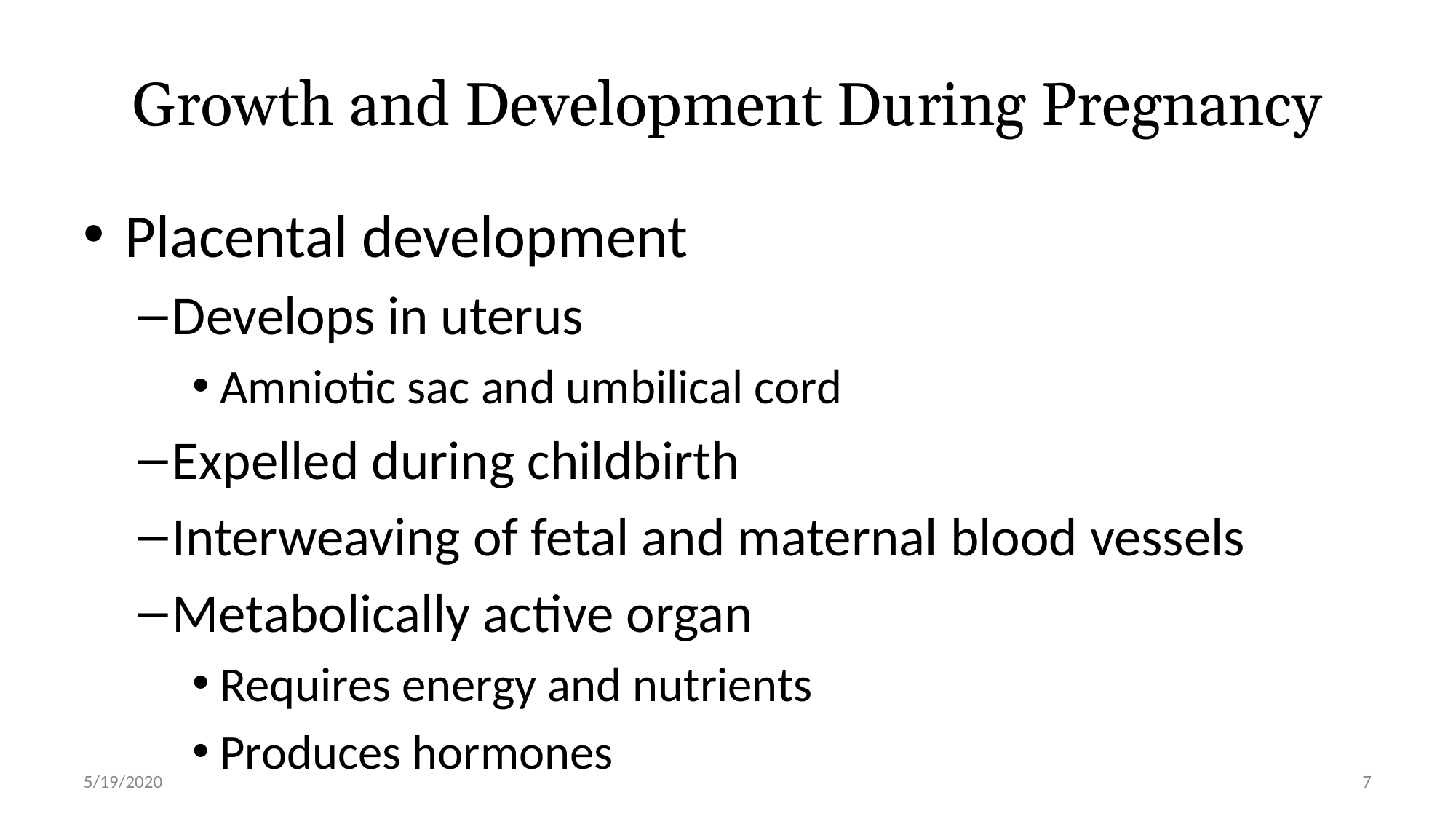

# Growth and Development During Pregnancy
Placental development
Develops in uterus
Amniotic sac and umbilical cord
Expelled during childbirth
Interweaving of fetal and maternal blood vessels
Metabolically active organ
Requires energy and nutrients
Produces hormones
5/19/2020
7